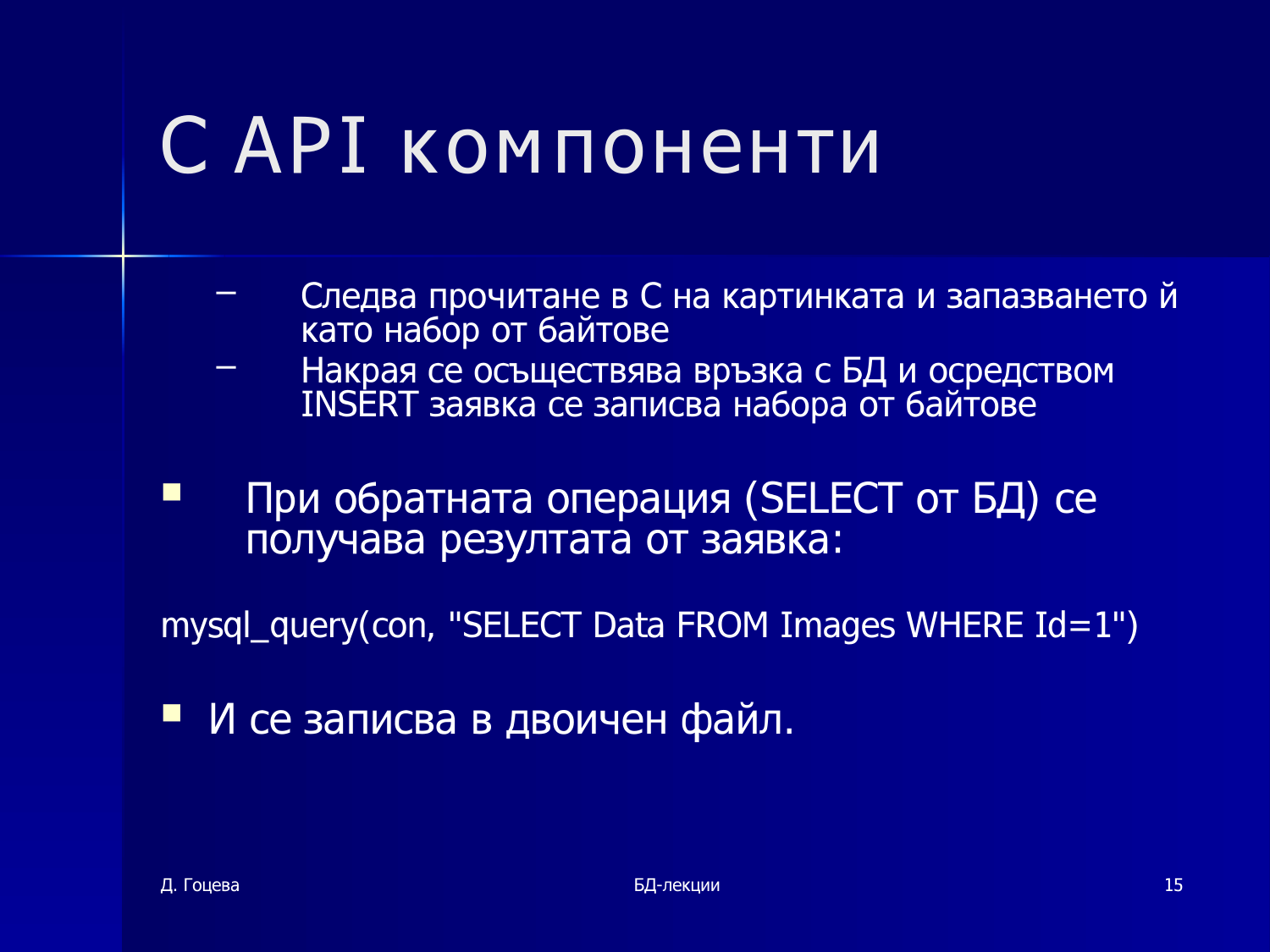

# C API компоненти
Следва прочитане в С на картинката и запазването й като набор от байтове
Накрая се осъществява връзка с БД и осредством INSERT заявка се записва набора от байтове

При обратната операция (SELECT от БД) се получава резултата от заявка:

mysql_query(con, "SELECT Data FROM Images WHERE Id=1")

И се записва в двоичен файл.
Д. Гоцева
БД-лекции
15